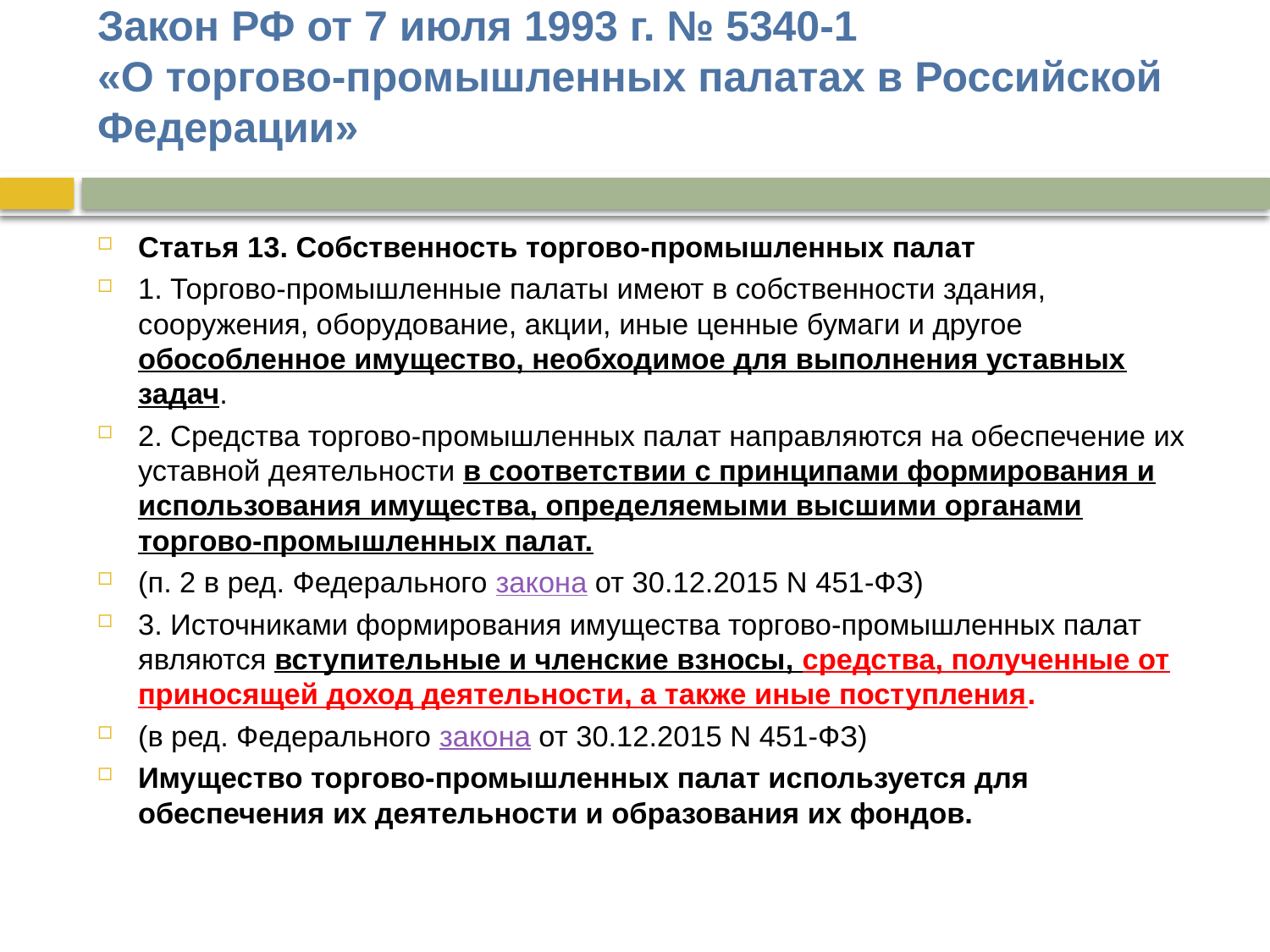

# Закон РФ от 7 июля 1993 г. № 5340-1 «О торгово-промышленных палатах в Российской Федерации»
Статья 13. Собственность торгово-промышленных палат
1. Торгово-промышленные палаты имеют в собственности здания, сооружения, оборудование, акции, иные ценные бумаги и другое обособленное имущество, необходимое для выполнения уставных задач.
2. Средства торгово-промышленных палат направляются на обеспечение их уставной деятельности в соответствии с принципами формирования и использования имущества, определяемыми высшими органами торгово-промышленных палат.
(п. 2 в ред. Федерального закона от 30.12.2015 N 451-ФЗ)
3. Источниками формирования имущества торгово-промышленных палат являются вступительные и членские взносы, средства, полученные от приносящей доход деятельности, а также иные поступления.
(в ред. Федерального закона от 30.12.2015 N 451-ФЗ)
Имущество торгово-промышленных палат используется для обеспечения их деятельности и образования их фондов.